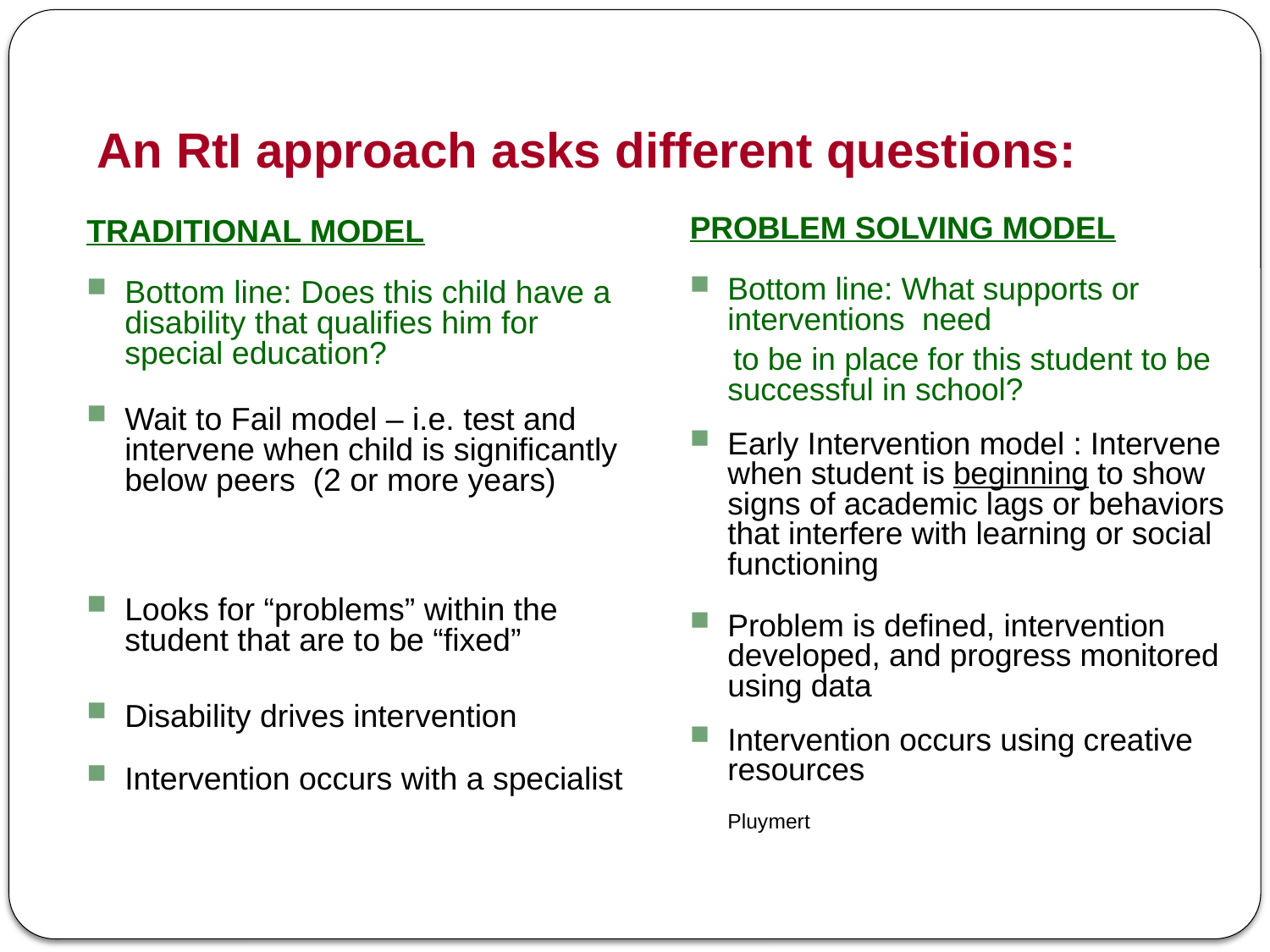

# An RtI approach asks different questions:
PROBLEM SOLVING MODEL

Bottom line: What supports or interventions  need
     to be in place for this student to be successful in school?

Early Intervention model : Intervene when student is beginning to show signs of academic lags or behaviors that interfere with learning or social functioning

Problem is defined, intervention developed, and progress monitored using data

Intervention occurs using creative resources
				Pluymert
TRADITIONAL MODEL

Bottom line: Does this child have a disability that qualifies him for special education?

Wait to Fail model – i.e. test and intervene when child is significantly below peers  (2 or more years)

Looks for “problems” within the student that are to be “fixed”

Disability drives intervention

Intervention occurs with a specialist